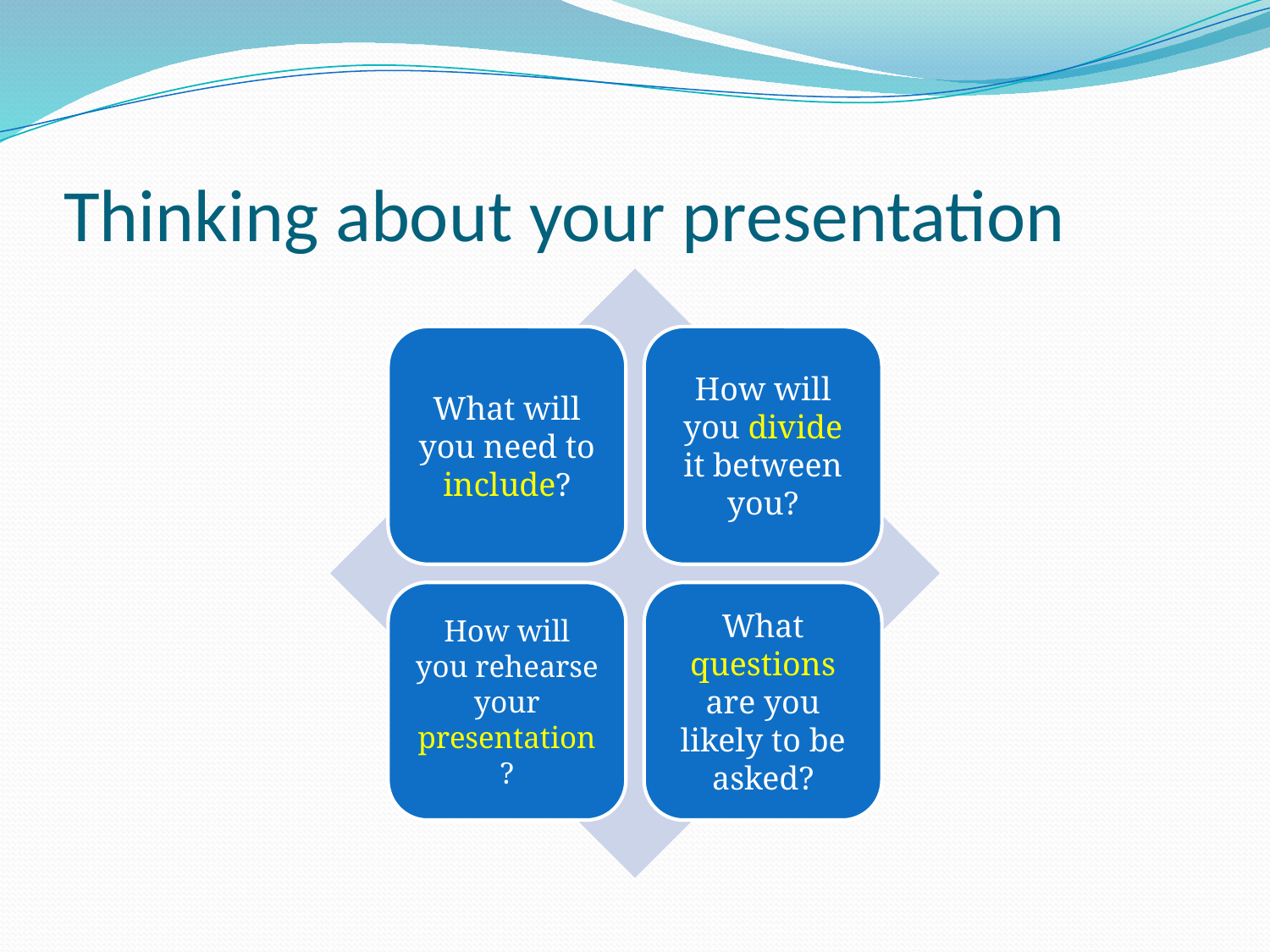

# Thinking about your presentation
What will you need to include?
How will you divide it between you?
How will you rehearse your presentation?
What questions are you likely to be asked?